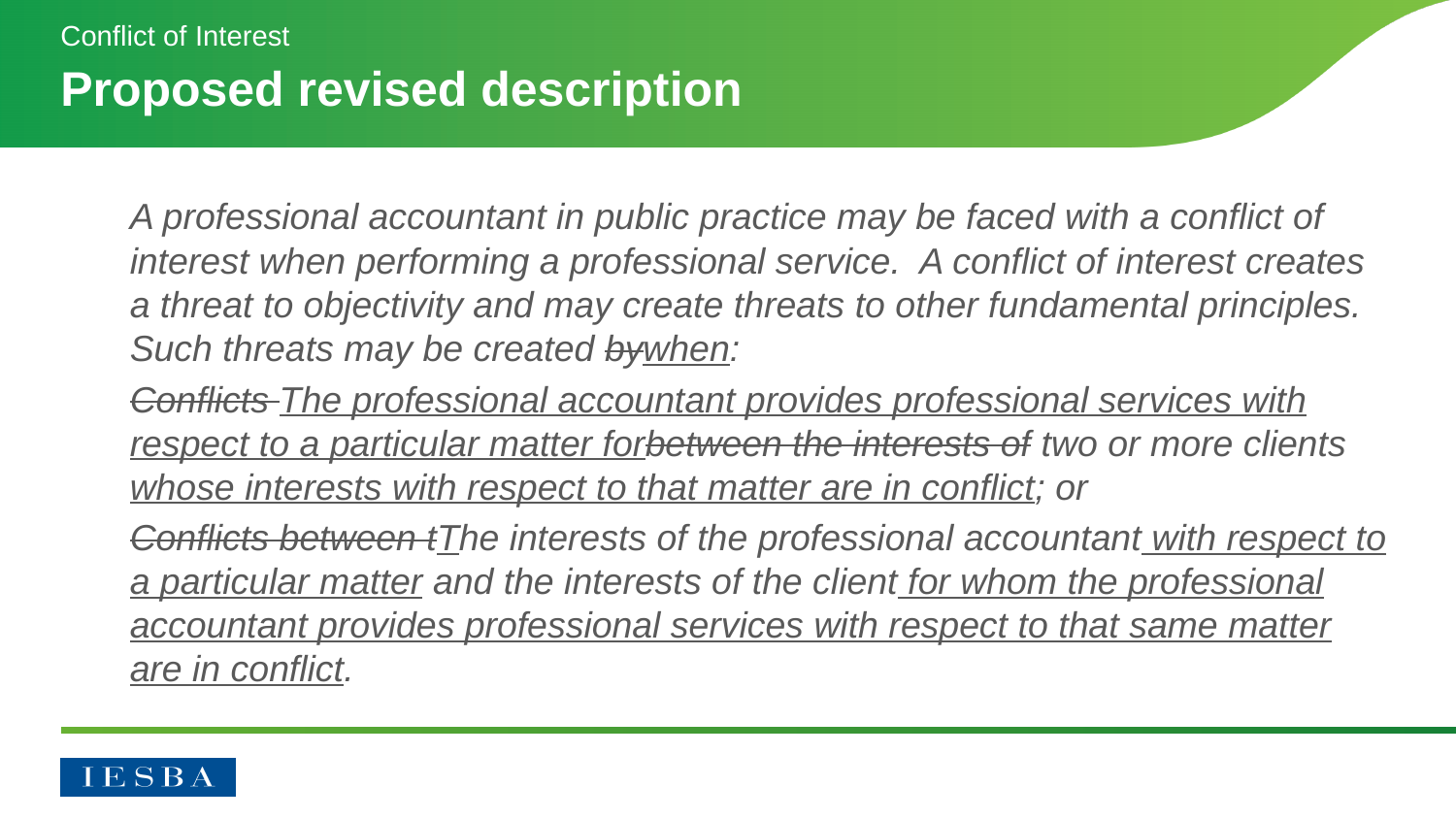

Conflict of Interest
# Proposed revised description
	A professional accountant in public practice may be faced with a conflict of interest when performing a professional service.  A conflict of interest creates a threat to objectivity and may create threats to other fundamental principles.  Such threats may be created bywhen:
	Conflicts The professional accountant provides professional services with respect to a particular matter forbetween the interests of two or more clients whose interests with respect to that matter are in conflict; or
	Conflicts between tThe interests of the professional accountant with respect to a particular matter and the interests of the client for whom the professional accountant provides professional services with respect to that same matter are in conflict.